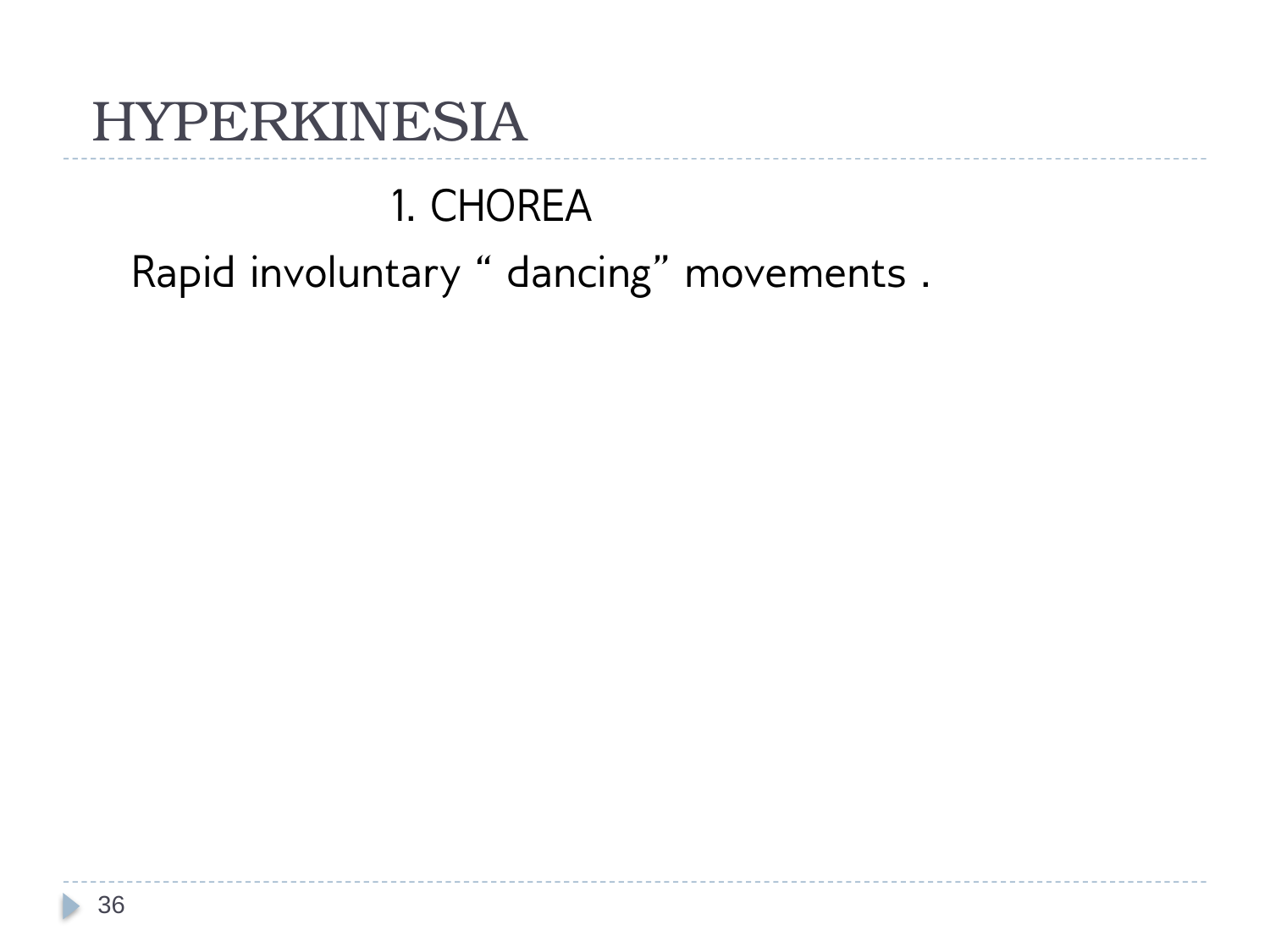

# HYPERKINESIA
                       1. CHOREA
    Rapid involuntary “ dancing” movements .
36